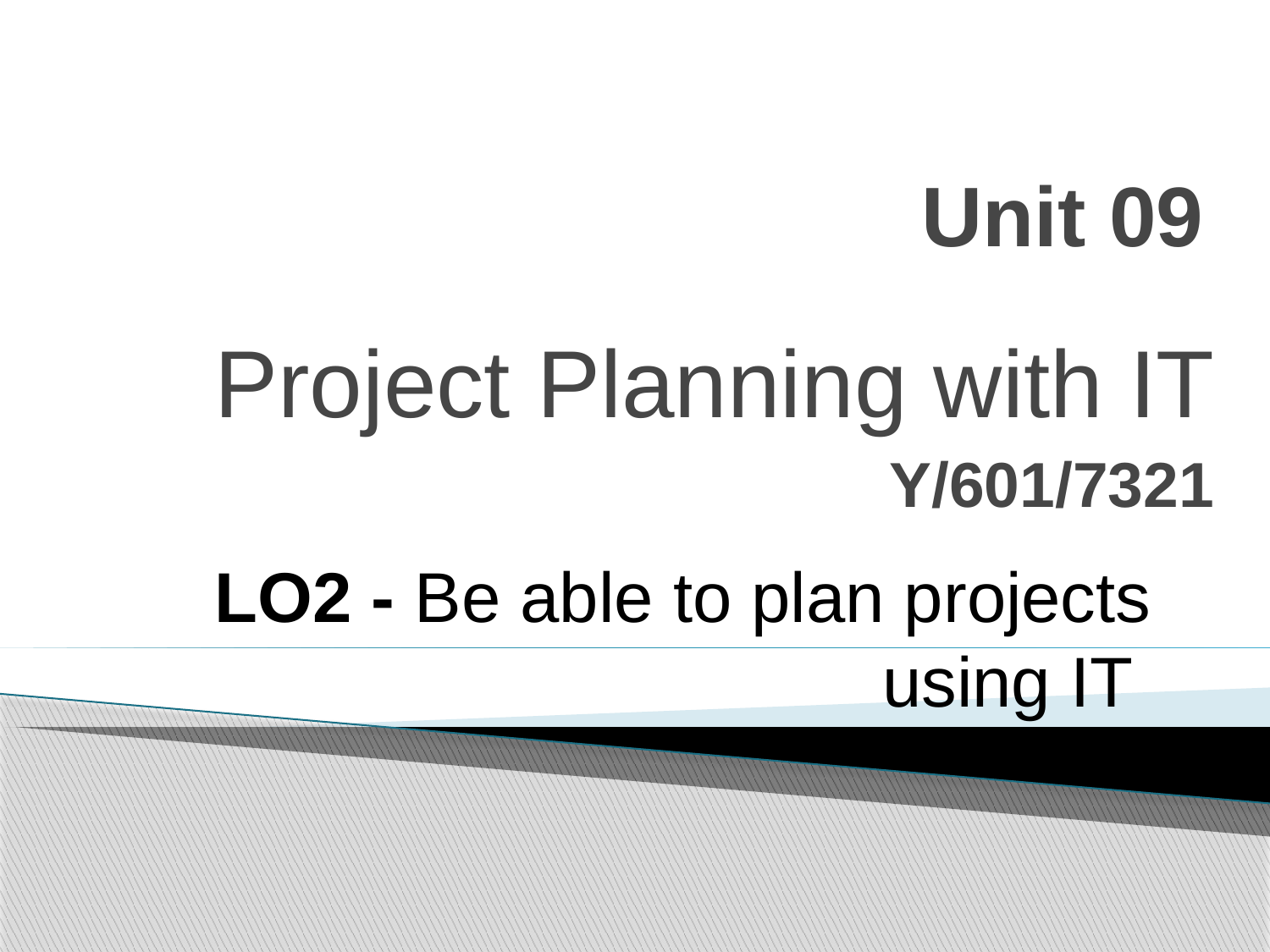

# Unit 09
 Project Planning with IT
 Y/601/7321
LO2 - Be able to plan projects
using IT